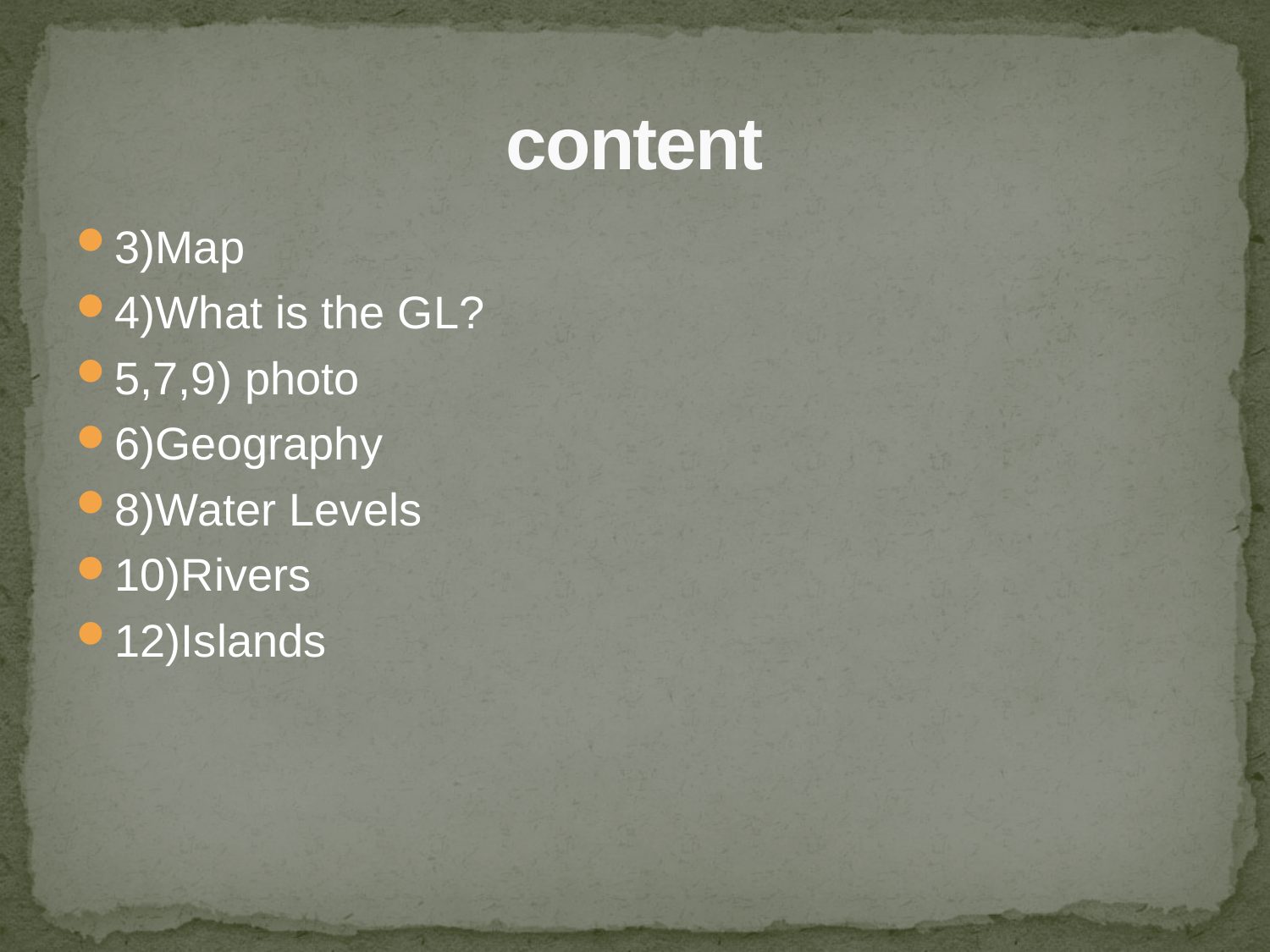

# content
3)Map
4)What is the GL?
5,7,9) photo
6)Geography
8)Water Levels
10)Rivers
12)Islands